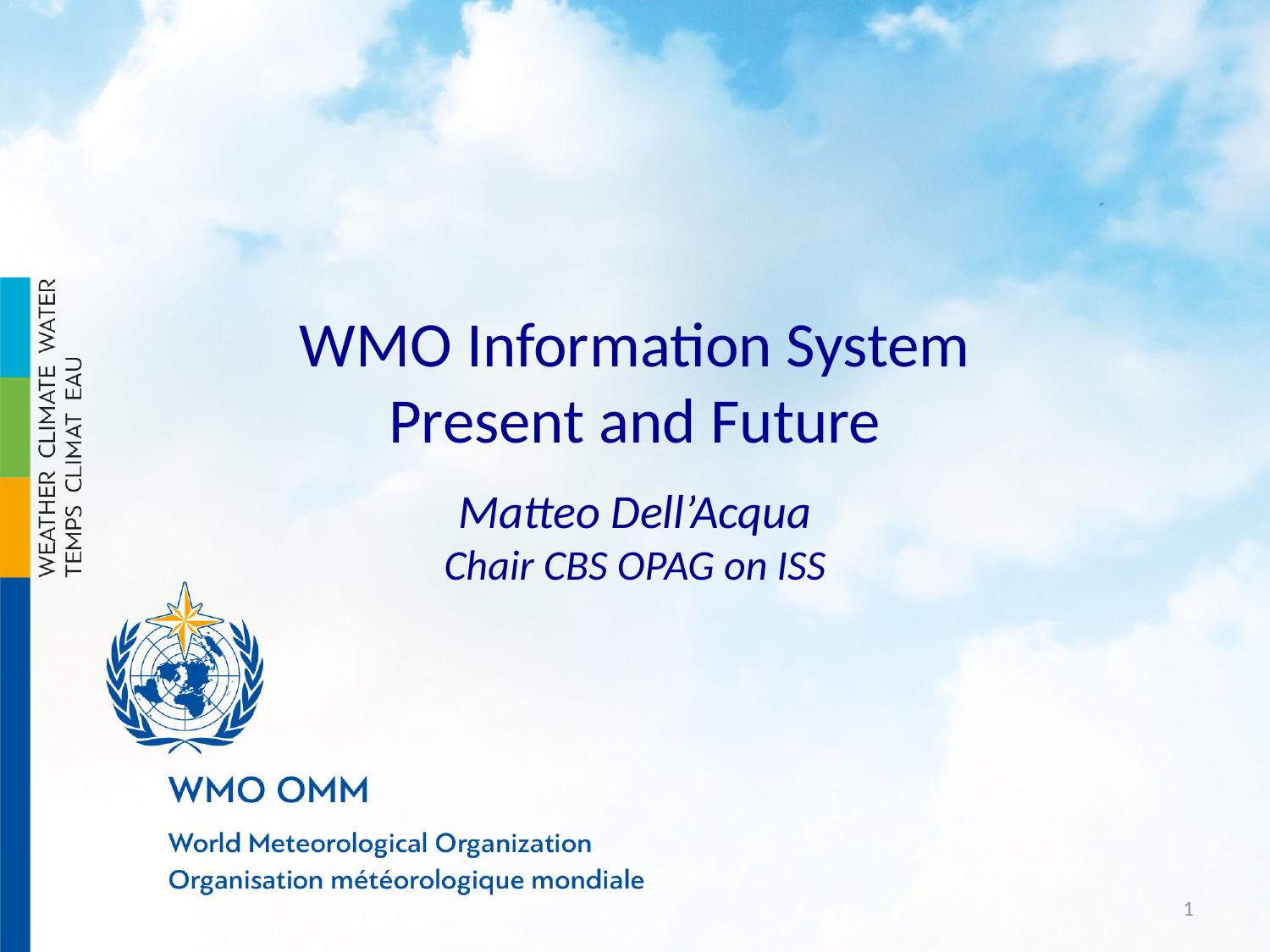

WMO Information System
Present and Future

Matteo Dell’Acqua
Chair CBS OPAG on ISS
1